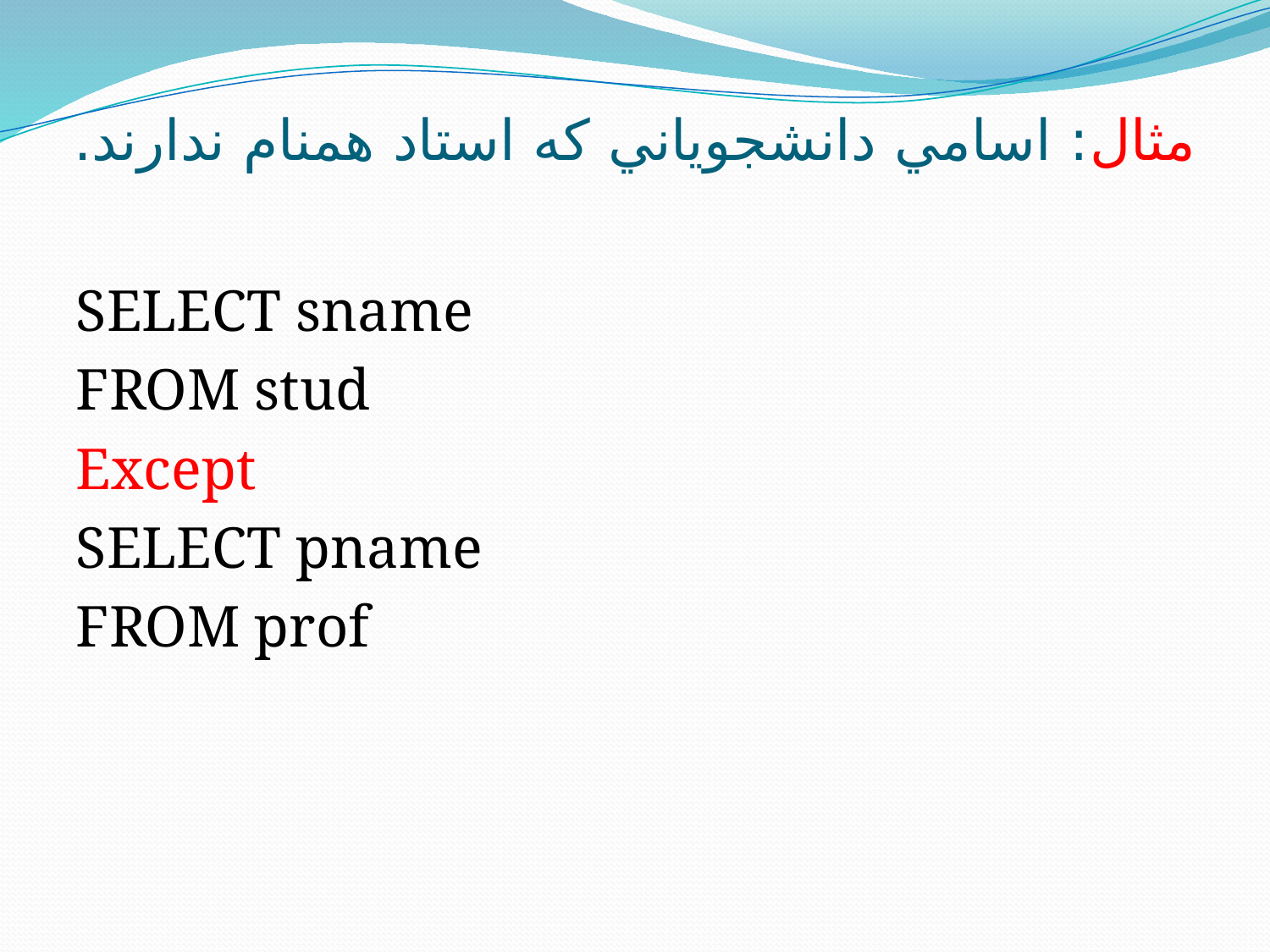

# مثال: اسامي دانشجوياني که استاد همنام ندارند.
SELECT sname
FROM stud
Except
SELECT pname
FROM prof